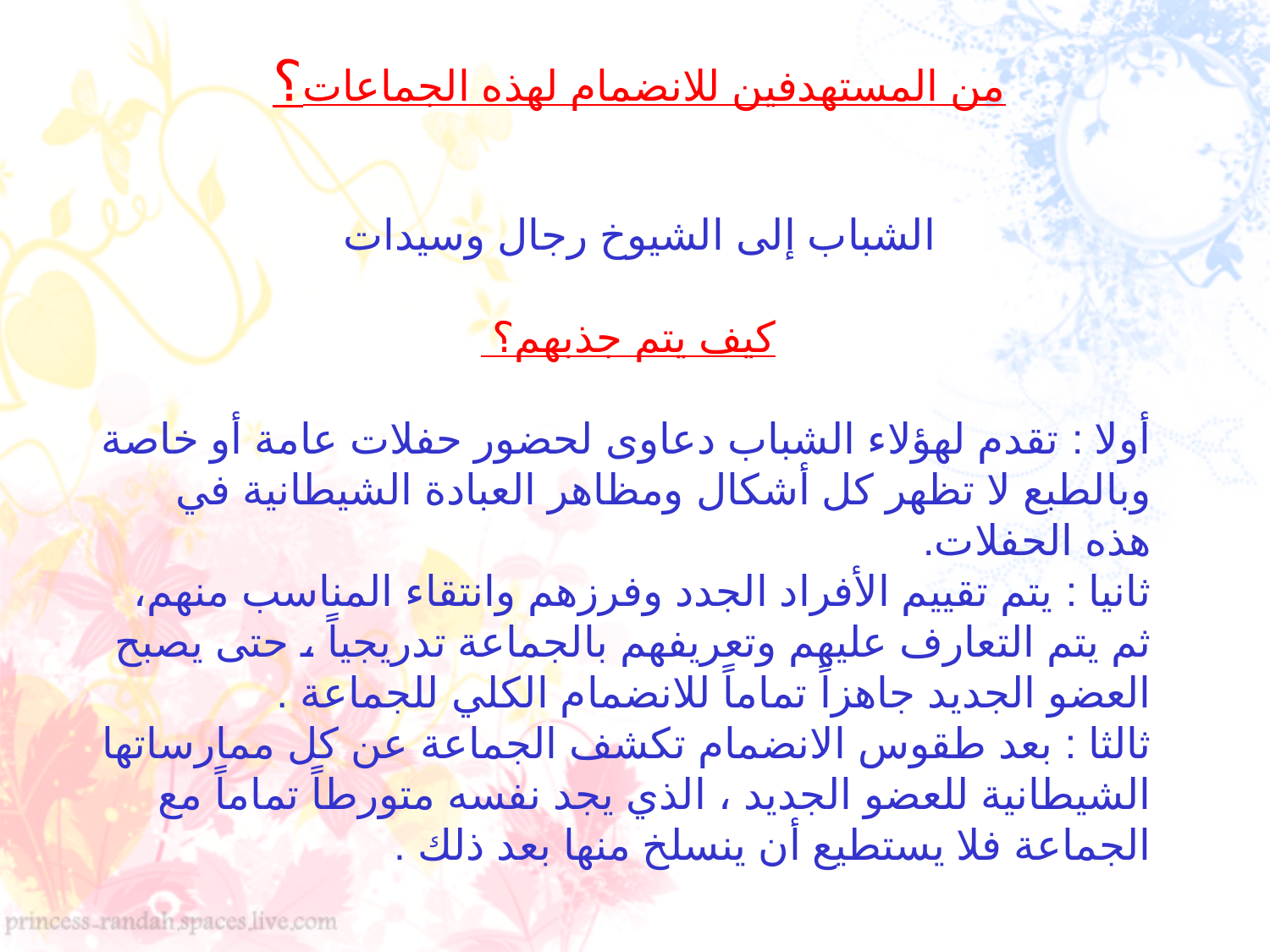

من المستهدفين للانضمام لهذه الجماعات؟
الشباب إلى الشيوخ رجال وسيدات

# كيف يتم جذبهم؟ أولا : تقدم لهؤلاء الشباب دعاوى لحضور حفلات عامة أو خاصة وبالطبع لا تظهر كل أشكال ومظاهر العبادة الشيطانية في هذه الحفلات. ثانيا : يتم تقييم الأفراد الجدد وفرزهم وانتقاء المناسب منهم، ثم يتم التعارف عليهم وتعريفهم بالجماعة تدريجياً ، حتى يصبح العضو الجديد جاهزاً تماماً للانضمام الكلي للجماعة . ثالثا : بعد طقوس الانضمام تكشف الجماعة عن كل ممارساتها الشيطانية للعضو الجديد ، الذي يجد نفسه متورطاً تماماً مع الجماعة فلا يستطيع أن ينسلخ منها بعد ذلك .